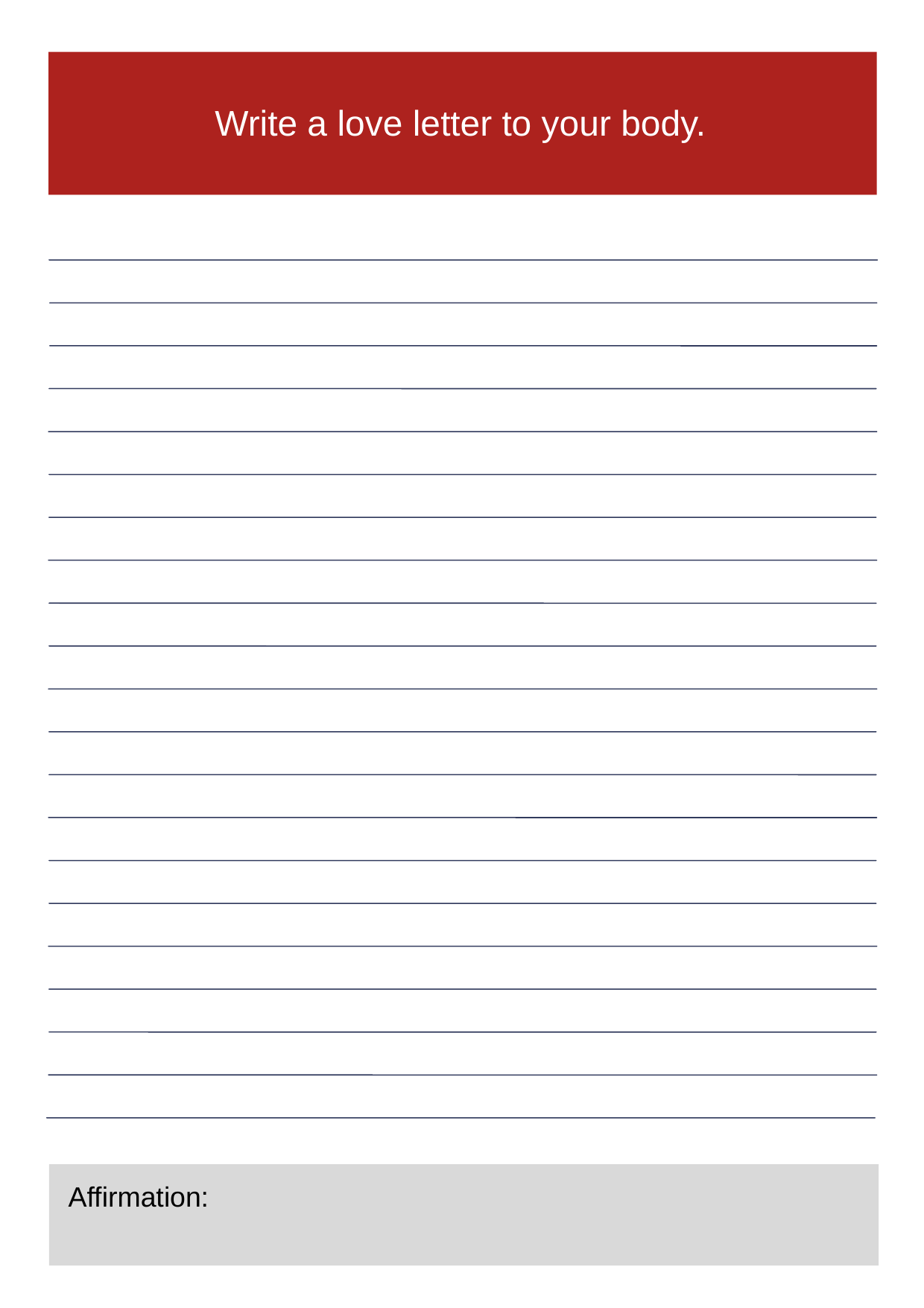

Write a love letter to your body.

Affirmation: